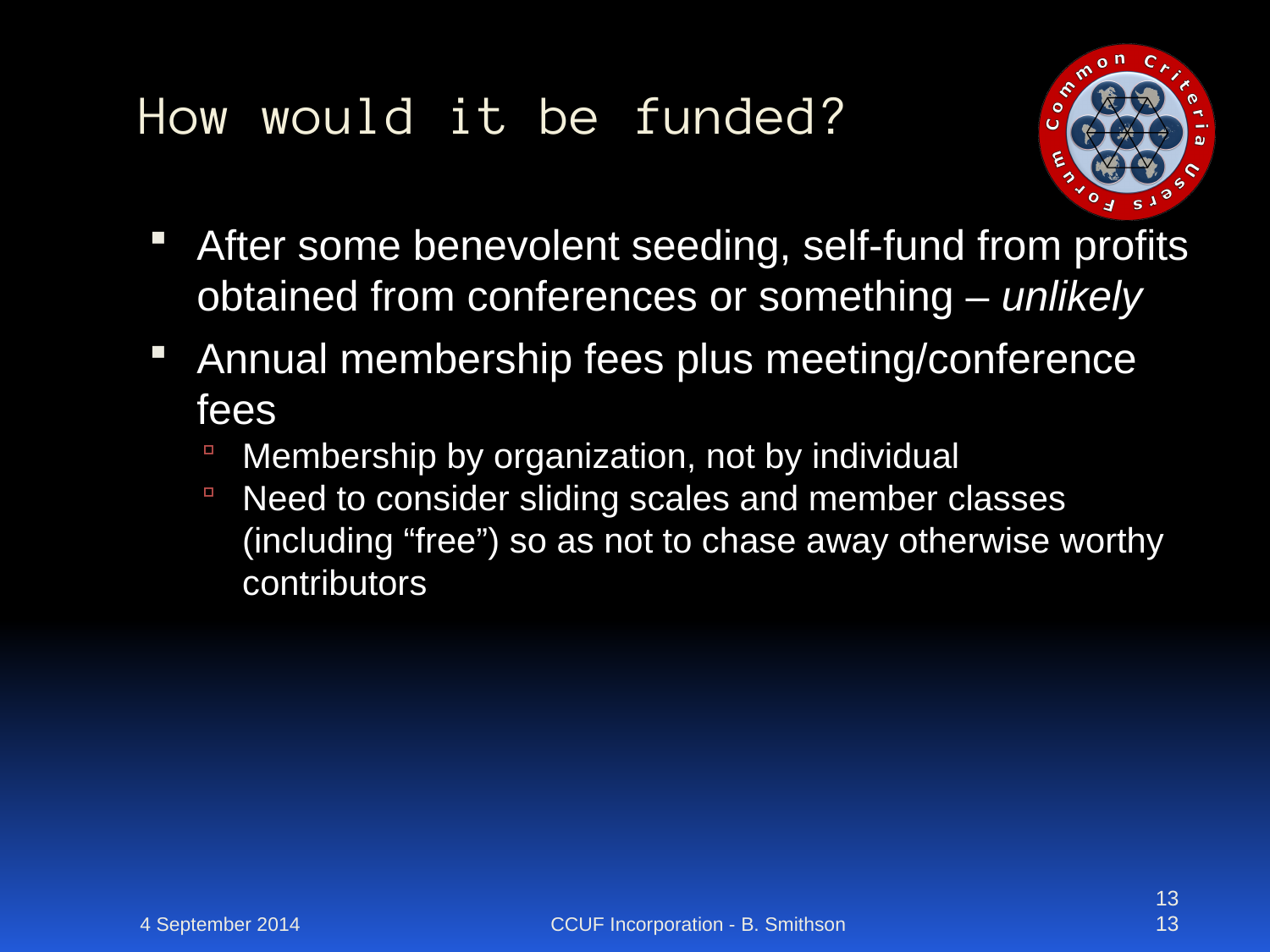

# How would it be funded?
After some benevolent seeding, self-fund from profits obtained from conferences or something – unlikely
Annual membership fees plus meeting/conference fees
Membership by organization, not by individual
Need to consider sliding scales and member classes (including “free”) so as not to chase away otherwise worthy contributors
4 September 2014
CCUF Incorporation - B. Smithson
1313